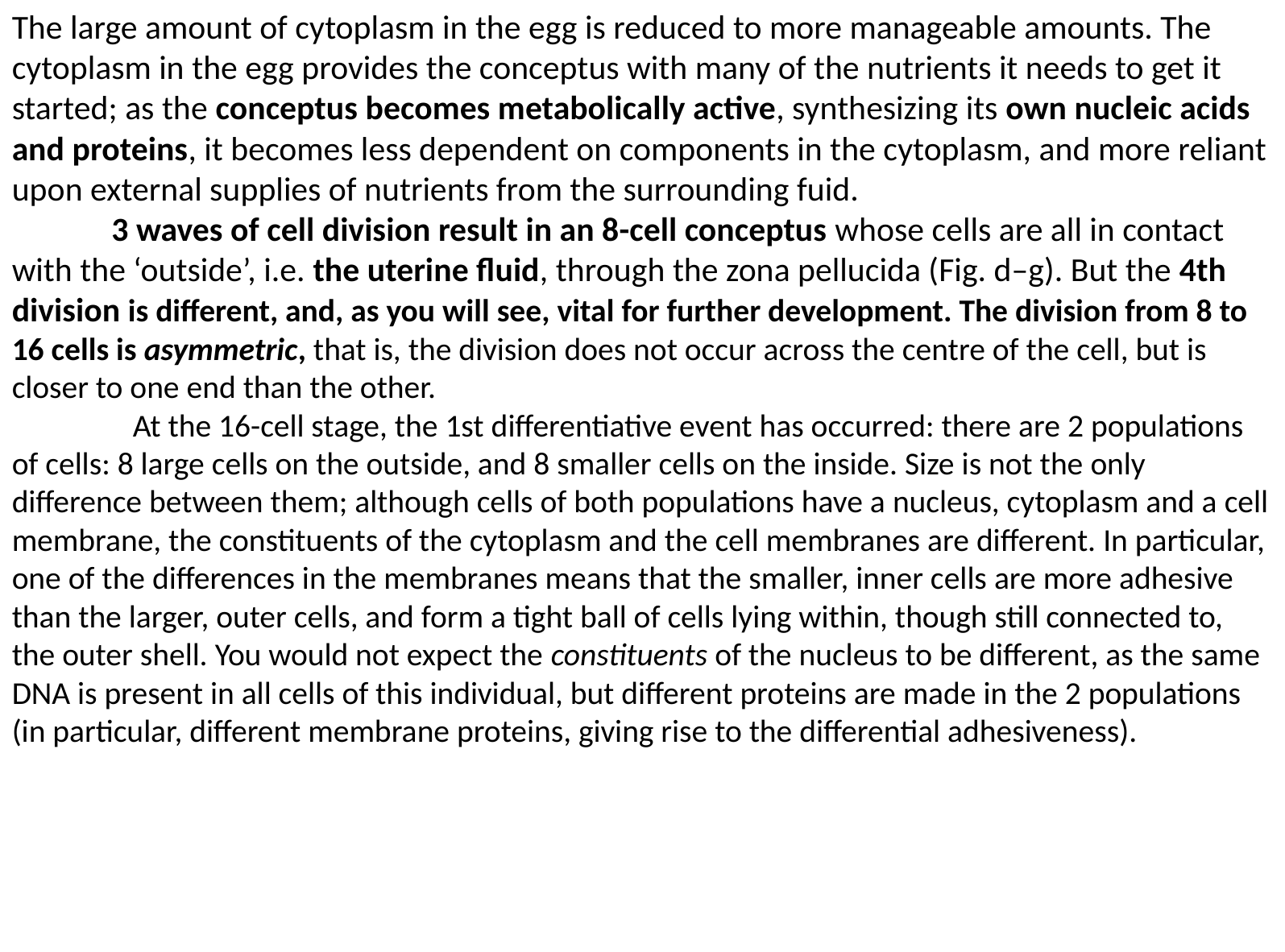

The large amount of cytoplasm in the egg is reduced to more manageable amounts. The cytoplasm in the egg provides the conceptus with many of the nutrients it needs to get it started; as the conceptus becomes metabolically active, synthesizing its own nucleic acids and proteins, it becomes less dependent on components in the cytoplasm, and more reliant upon external supplies of nutrients from the surrounding fuid.
             3 waves of cell division result in an 8-cell conceptus whose cells are all in contact with the ‘outside’, i.e. the uterine fluid, through the zona pellucida (Fig. d–g). But the 4th division is different, and, as you will see, vital for further development. The division from 8 to 16 cells is asymmetric, that is, the division does not occur across the centre of the cell, but is closer to one end than the other.
	At the 16-cell stage, the 1st differentiative event has occurred: there are 2 populations of cells: 8 large cells on the outside, and 8 smaller cells on the inside. Size is not the only difference between them; although cells of both populations have a nucleus, cytoplasm and a cell membrane, the constituents of the cytoplasm and the cell membranes are different. In particular, one of the differences in the membranes means that the smaller, inner cells are more adhesive than the larger, outer cells, and form a tight ball of cells lying within, though still connected to, the outer shell. You would not expect the constituents of the nucleus to be different, as the same DNA is present in all cells of this individual, but different proteins are made in the 2 populations (in particular, different membrane proteins, giving rise to the differential adhesiveness).